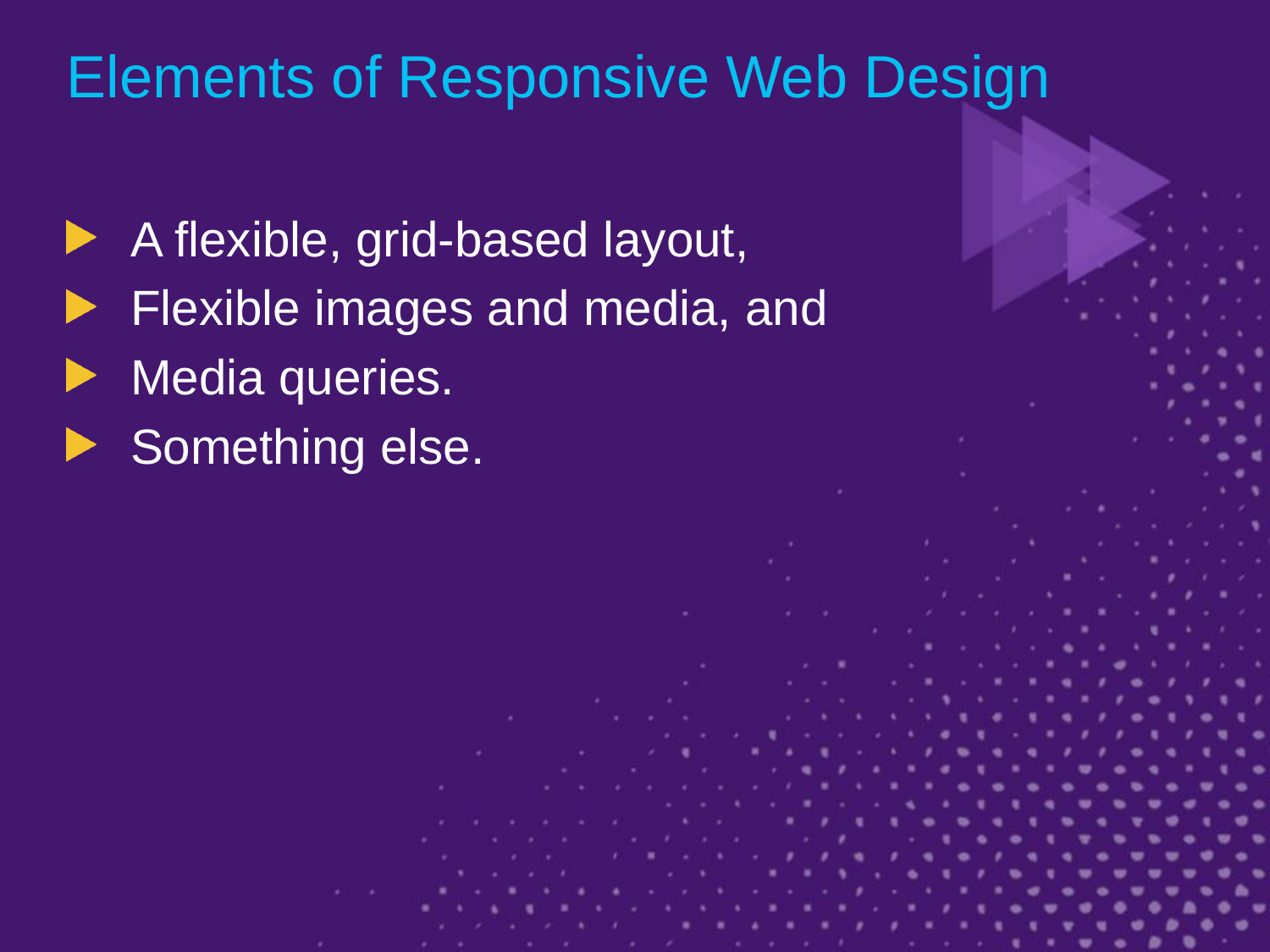

# Elements of Responsive Web Design
A flexible, grid-based layout,
Flexible images and media, and
Media queries.
Something else.